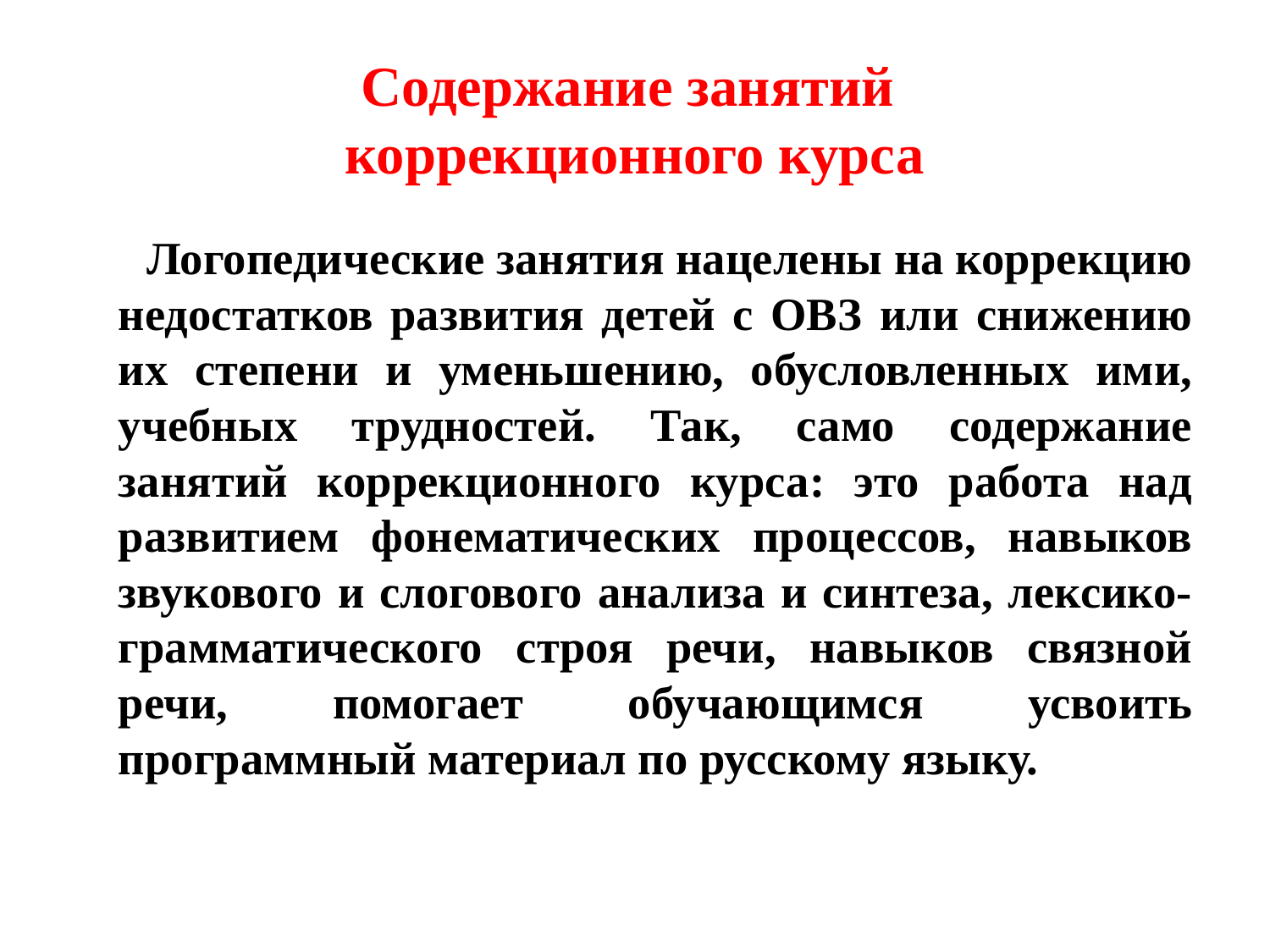

# Содержание занятий коррекционного курса
      Логопедические занятия нацелены на коррекцию недостатков развития детей с ОВЗ или снижению их степени и уменьшению, обусловленных ими, учебных трудностей. Так, само содержание занятий коррекционного курса: это работа над развитием фонематических процессов, навыков звукового и слогового анализа и синтеза, лексико-грамматического строя речи, навыков связной речи, помогает обучающимся усвоить программный материал по русскому языку.